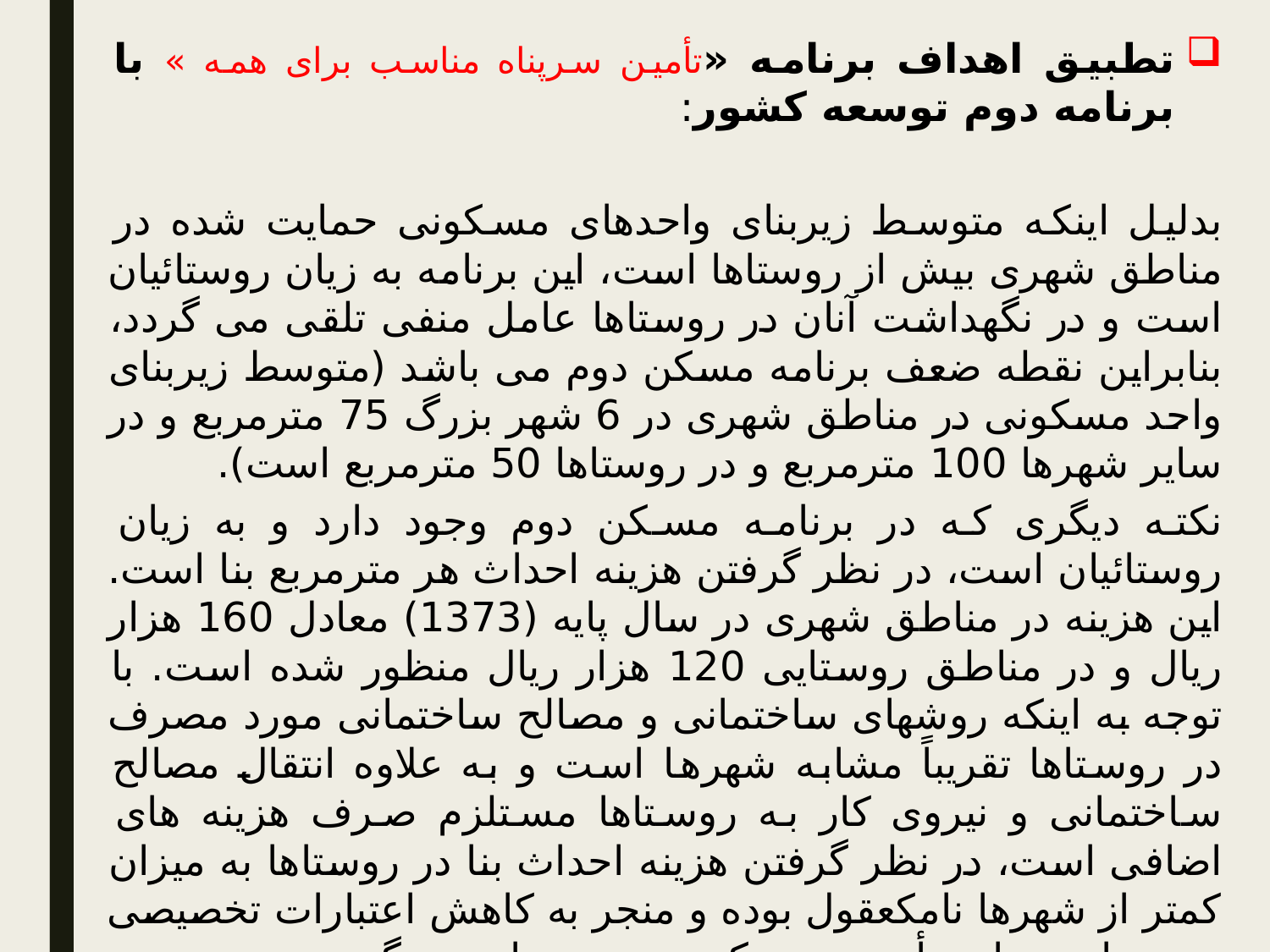

تطبیق اهداف برنامه «تأمین سرپناه مناسب برای همه » با برنامه دوم توسعه کشور:

بدلیل اینکه متوسط زیربنای واحدهای مسکونی حمایت شده در مناطق شهری بیش از روستاها است، این برنامه به زیان روستائیان است و در نگهداشت آنان در روستاها عامل منفی تلقی می گردد، بنابراین نقطه ضعف برنامه مسکن دوم می باشد (متوسط زیربنای واحد مسکونی در مناطق شهری در 6 شهر بزرگ 75 مترمربع و در سایر شهرها 100 مترمربع و در روستاها 50 مترمربع است).
نکته دیگری که در برنامه مسکن دوم وجود دارد و به زیان روستائیان است، در نظر گرفتن هزینه احداث هر مترمربع بنا است. این هزینه در مناطق شهری در سال پایه (1373) معادل 160 هزار ریال و در مناطق روستایی 120 هزار ریال منظور شده است. با توجه به اینکه روشهای ساختمانی و مصالح ساختمانی مورد مصرف در روستاها تقریباً مشابه شهرها است و به علاوه انتقال مصالح ساختمانی و نیروی کار به روستاها مستلزم صرف هزینه های اضافی است، در نظر گرفتن هزینه احداث بنا در روستاها به میزان کمتر از شهرها نامکعقول بوده و منجر به کاهش اعتبارات تخصیصی به برنامه های تأمین مسکن در روستا می گردد و در جهت نگهداشت جمعیت روستاها عاملی منفی محسوب می گردد. ( عدم تطابق )